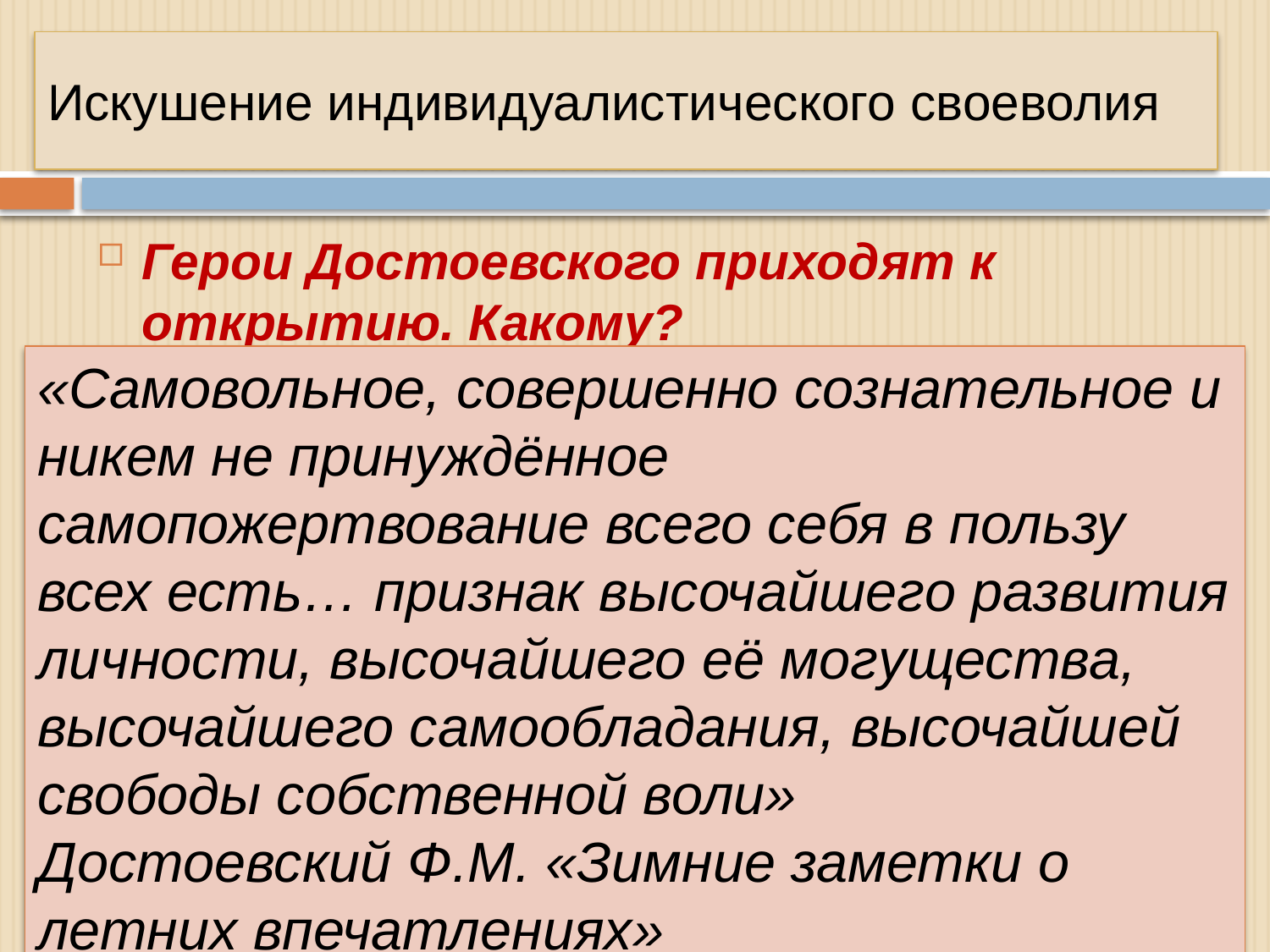

# Искушение индивидуалистического своеволия
Герои Достоевского приходят к открытию. Какому?
«Самовольное, совершенно сознательное и никем не принуждённое самопожертвование всего себя в пользу всех есть… признак высочайшего развития личности, высочайшего её могущества, высочайшего самообладания, высочайшей свободы собственной воли»
Достоевский Ф.М. «Зимние заметки о летних впечатлениях»